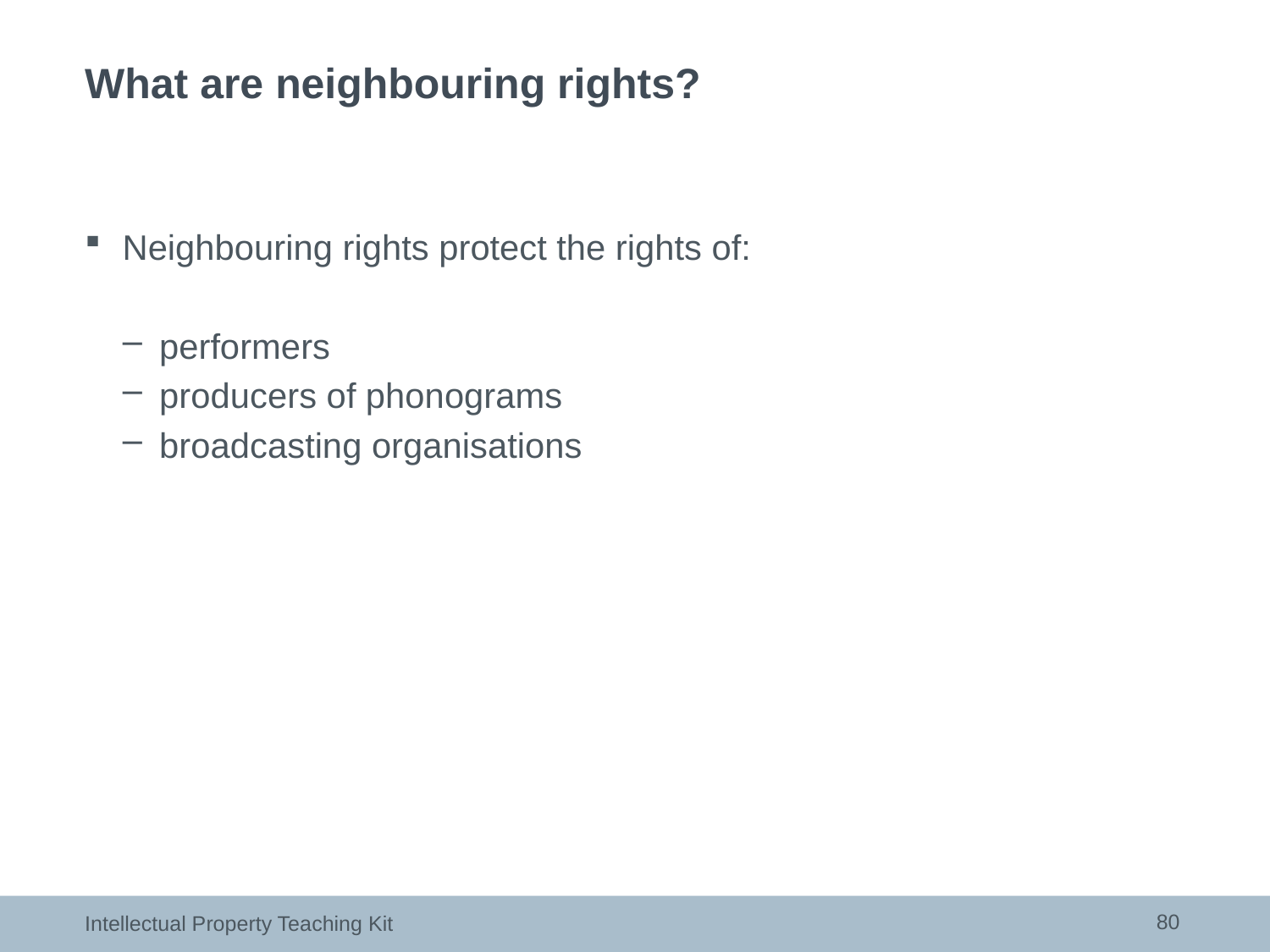

# What are neighbouring rights?
Neighbouring rights protect the rights of:

performers
producers of phonograms
broadcasting organisations
80
Intellectual Property Teaching Kit